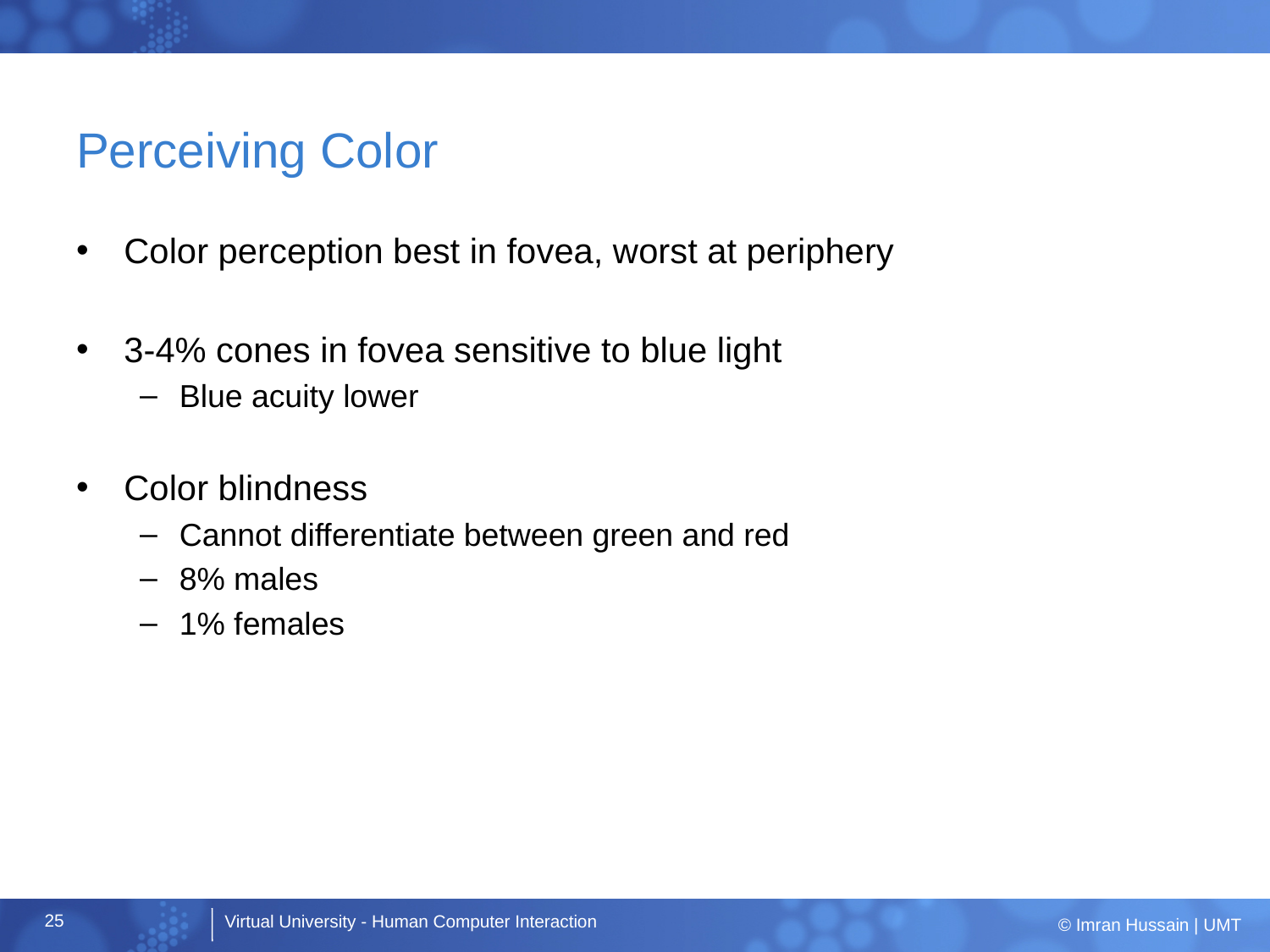

# Perceiving Color
Color perception best in fovea, worst at periphery

3-4% cones in fovea sensitive to blue light
Blue acuity lower

Color blindness
Cannot differentiate between green and red
8% males
1% females